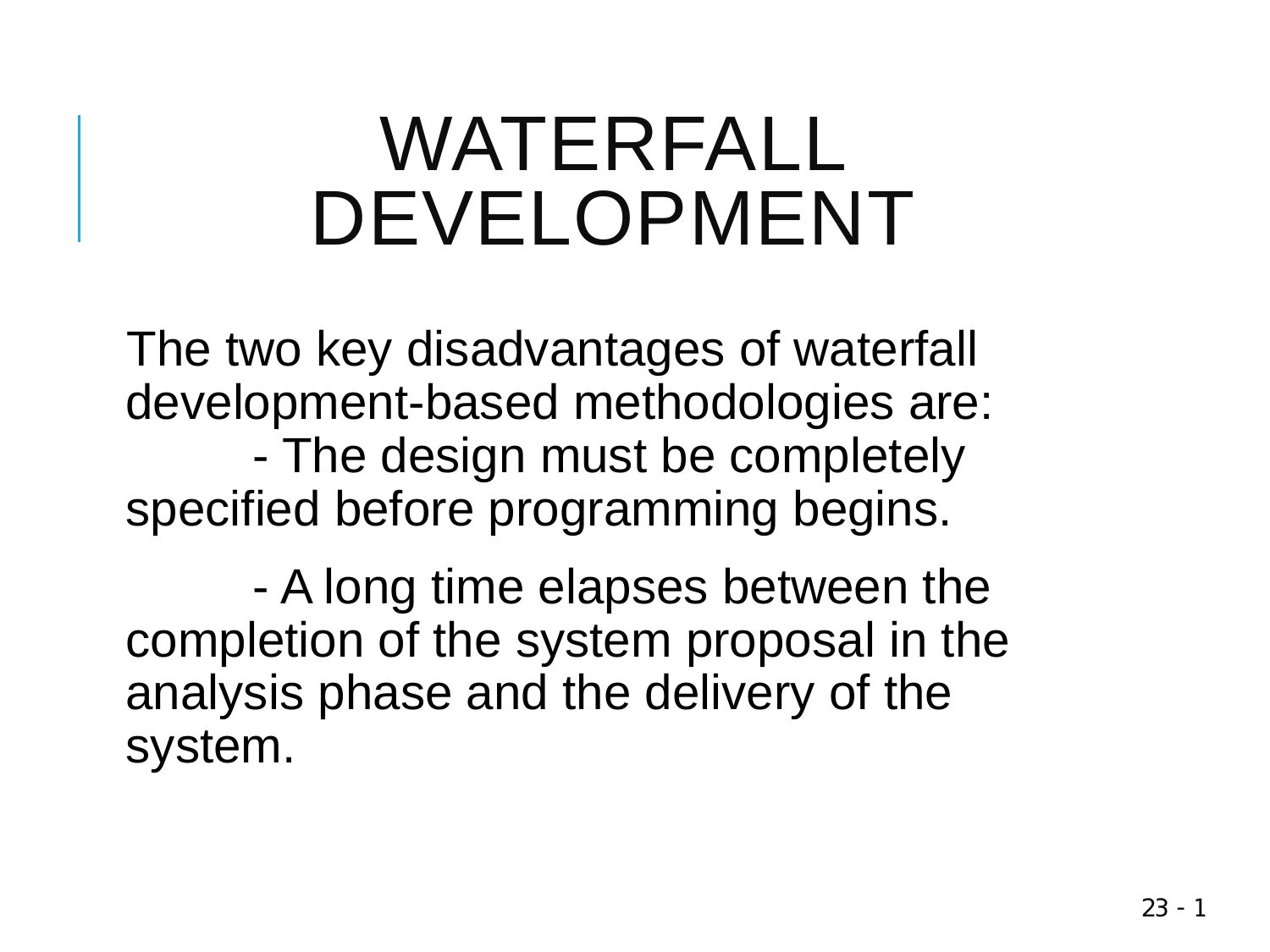

# Waterfall Development
The two key disadvantages of waterfall development-based methodologies are:
	- The design must be completely specified before programming begins.
		- A long time elapses between the completion of the system proposal in the analysis phase and the delivery of the system.

1 - 23